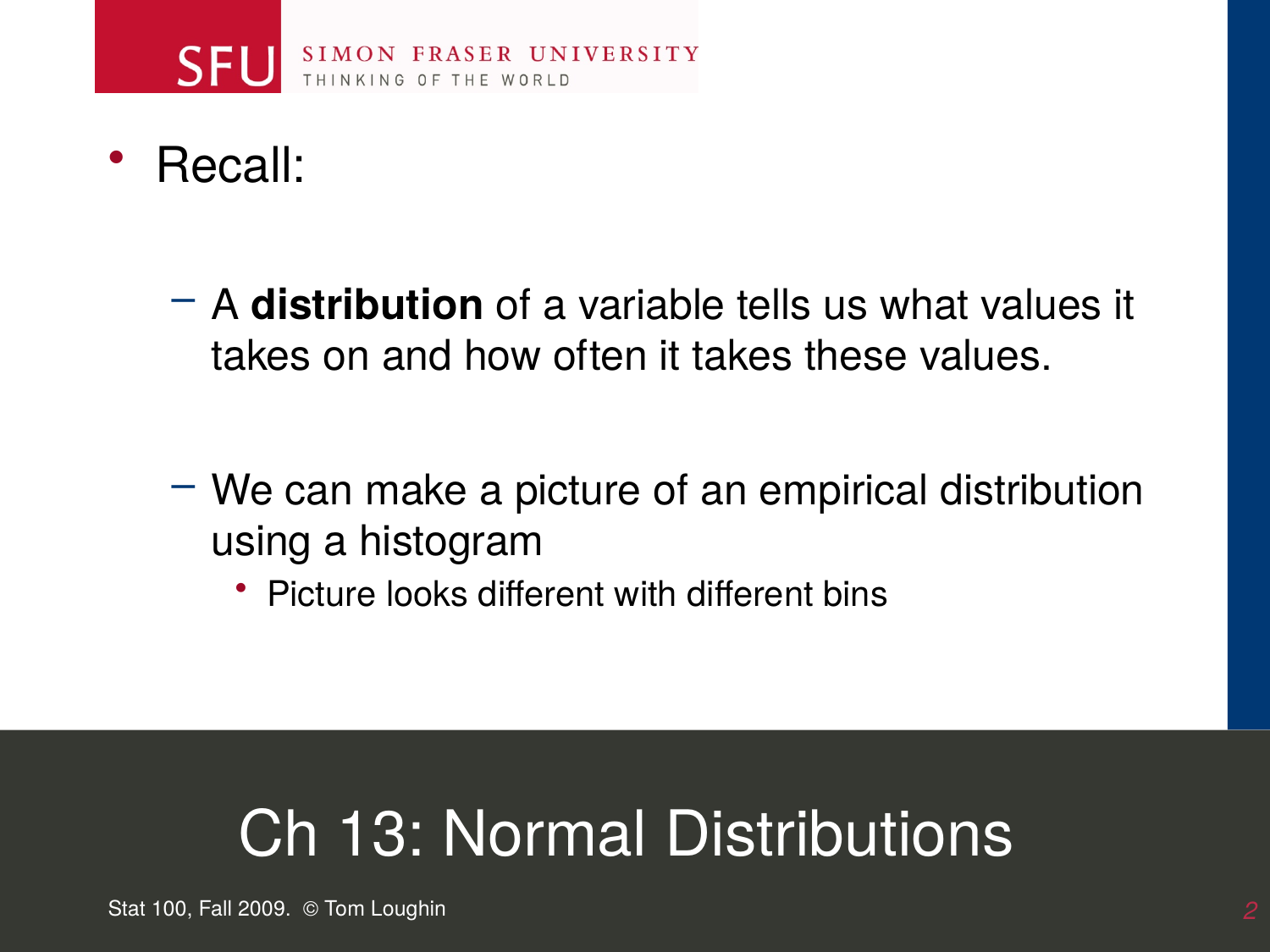

Recall:

A distribution of a variable tells us what values it takes on and how often it takes these values.

We can make a picture of an empirical distribution using a histogram
Picture looks different with different bins

# Ch 13: Normal Distributions
Stat 100, Fall 2009.  © Tom Loughin
2